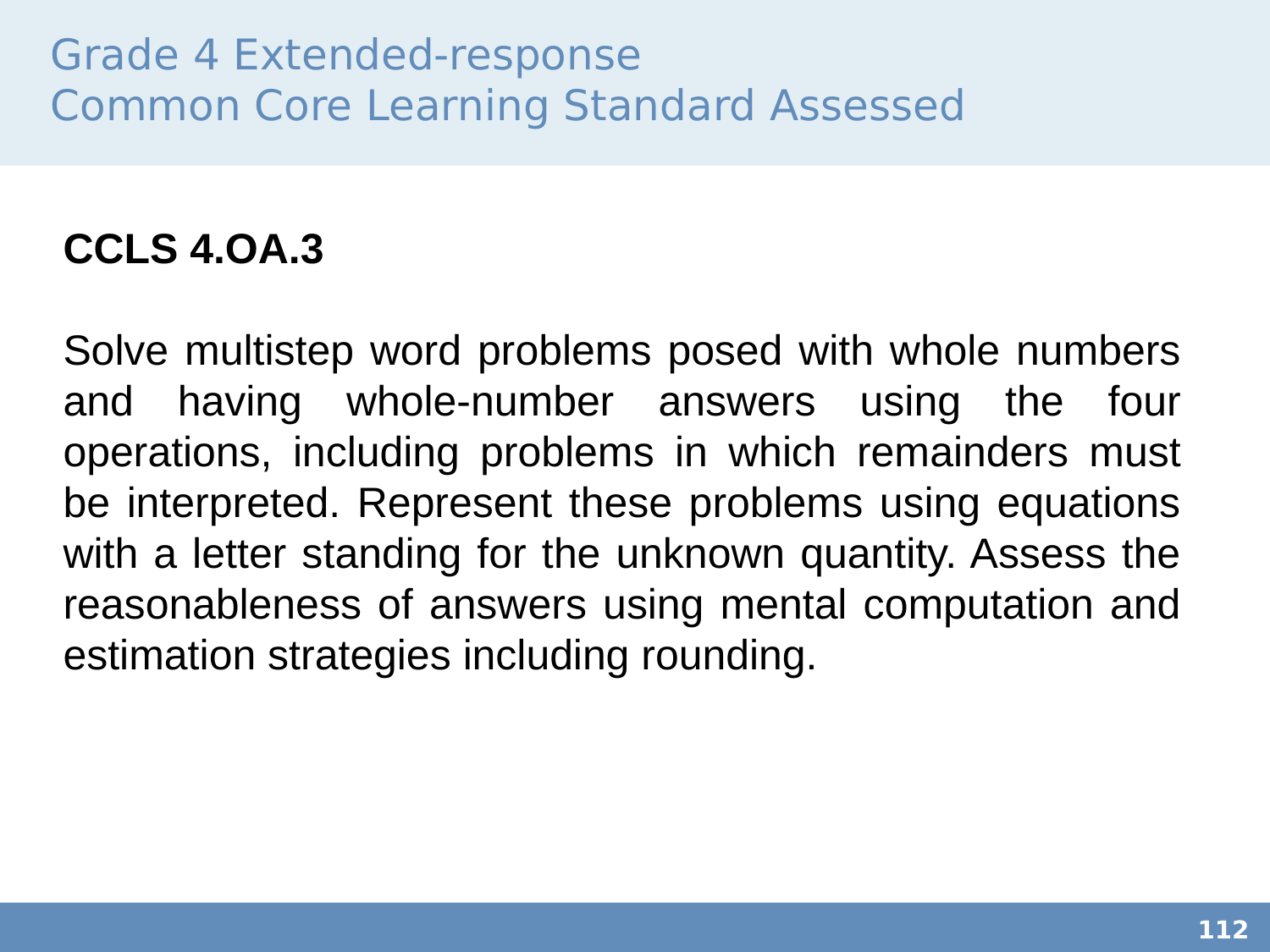

# Grade 4 Extended-response Common Core Learning Standard Assessed
CCLS 4.OA.3

Solve multistep word problems posed with whole numbers and having whole-number answers using the four operations, including problems in which remainders must be interpreted. Represent these problems using equations with a letter standing for the unknown quantity. Assess the reasonableness of answers using mental computation and estimation strategies including rounding.
112